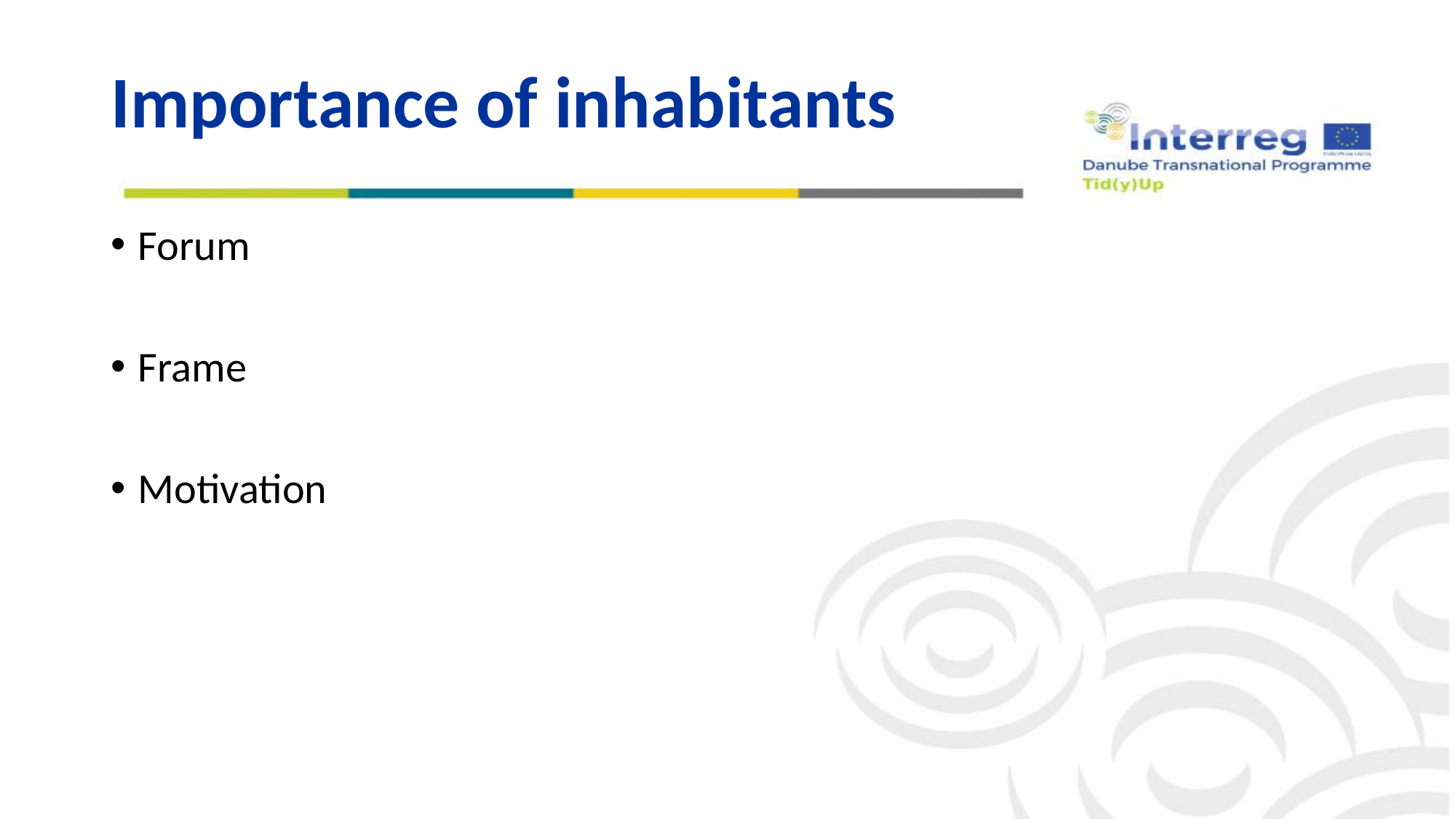

# Importance of inhabitants
Forum

Frame

Motivation